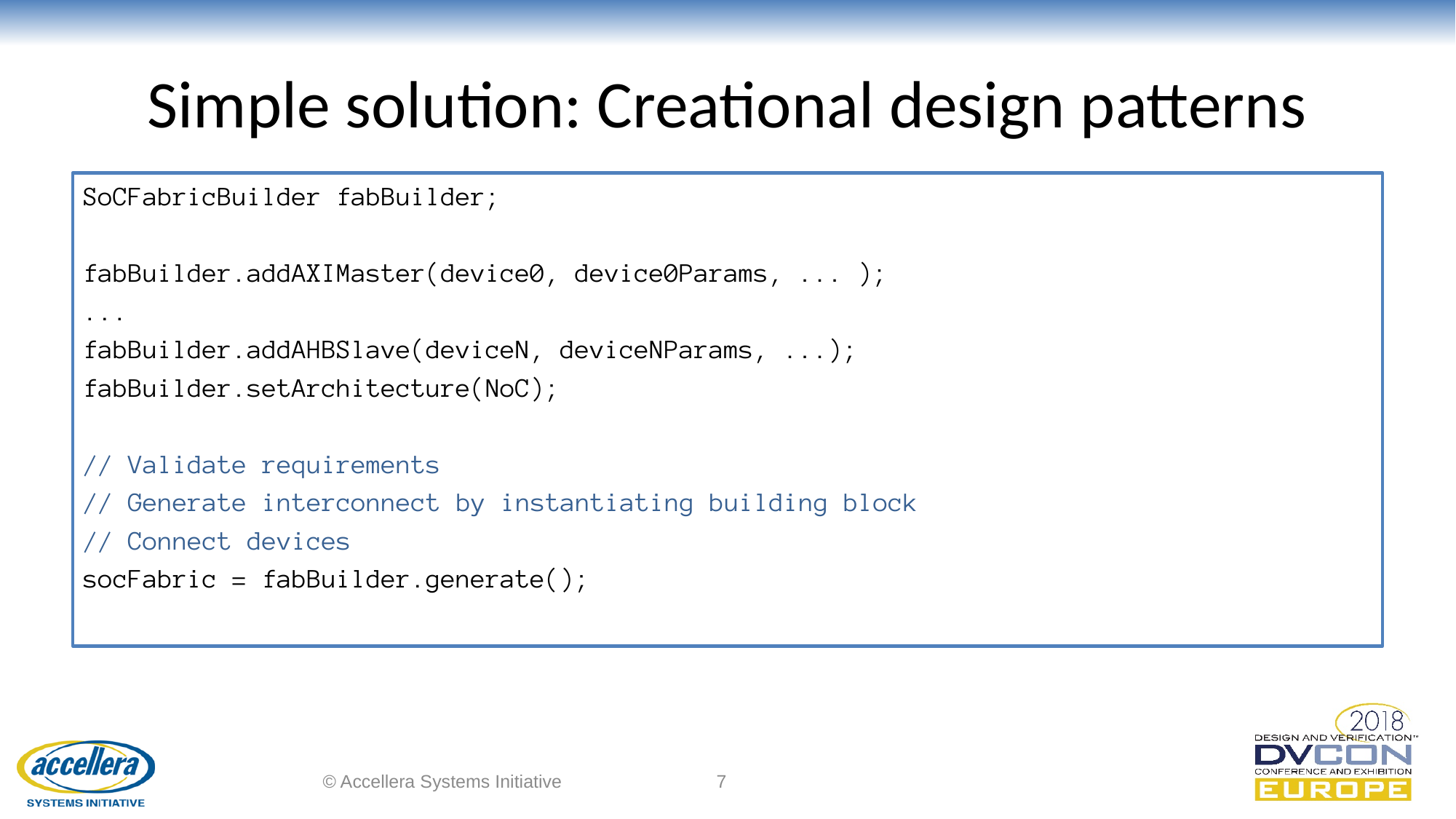

# Simple solution: Creational design patterns
SoCFabricBuilder fabBuilder;

fabBuilder.addAXIMaster(device0, device0Params, ... );
...
fabBuilder.addAHBSlave(deviceN, deviceNParams, ...);
fabBuilder.setArchitecture(NoC);

// Validate requirements
// Generate interconnect by instantiating building block
// Connect devices
socFabric = fabBuilder.generate();
© Accellera Systems Initiative
7